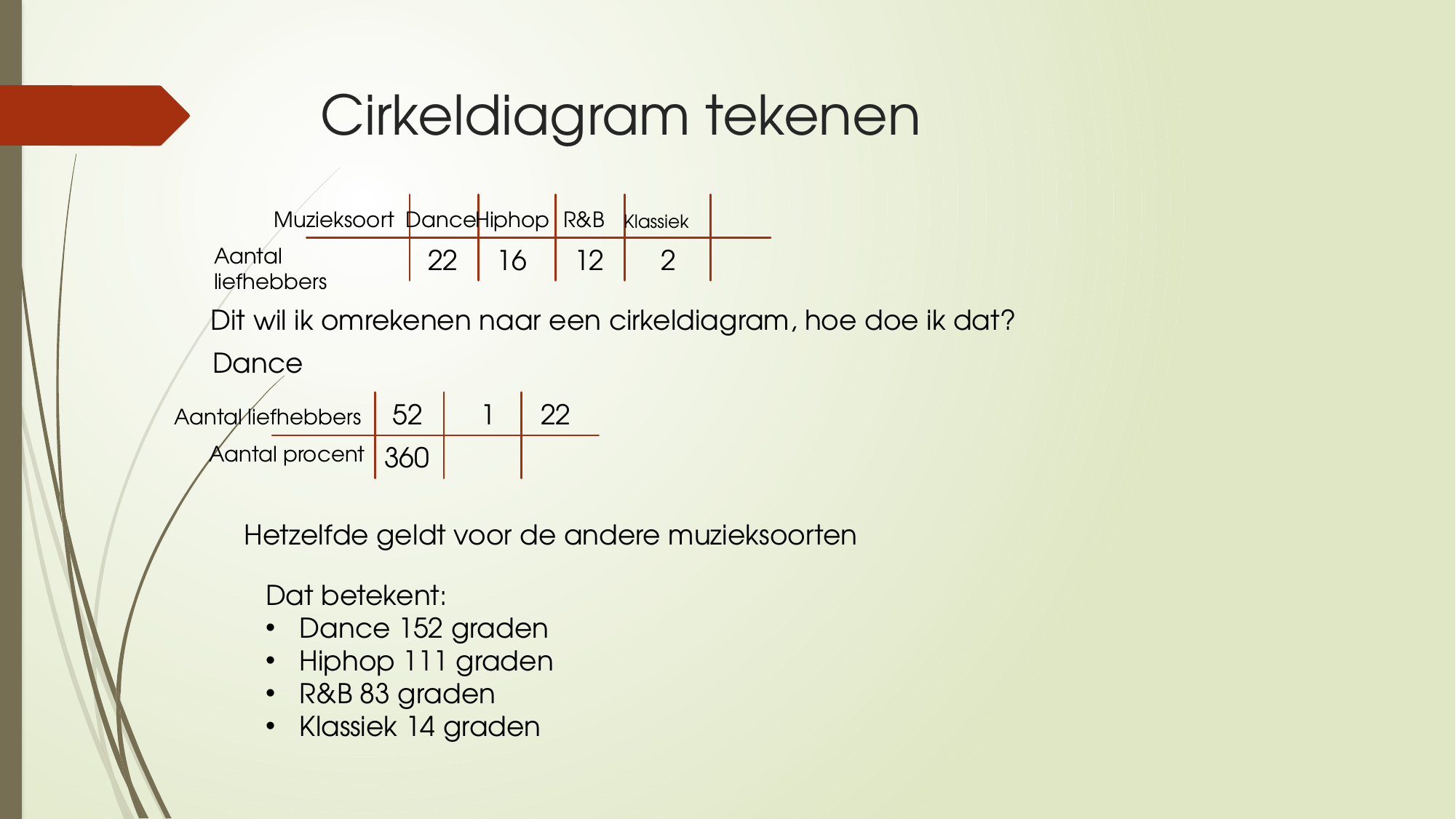

# Cirkeldiagram tekenen
Muzieksoort
Dance
Hiphop
R&B
Klassiek
22
16
12
2
Aantal liefhebbers
Dit wil ik omrekenen naar een cirkeldiagram, hoe doe ik dat?
Dance
52
1
22
Aantal liefhebbers
360
Aantal procent
Hetzelfde geldt voor de andere muzieksoorten
Dat betekent:
Dance 152 graden
Hiphop 111 graden
R&B 83 graden
Klassiek 14 graden